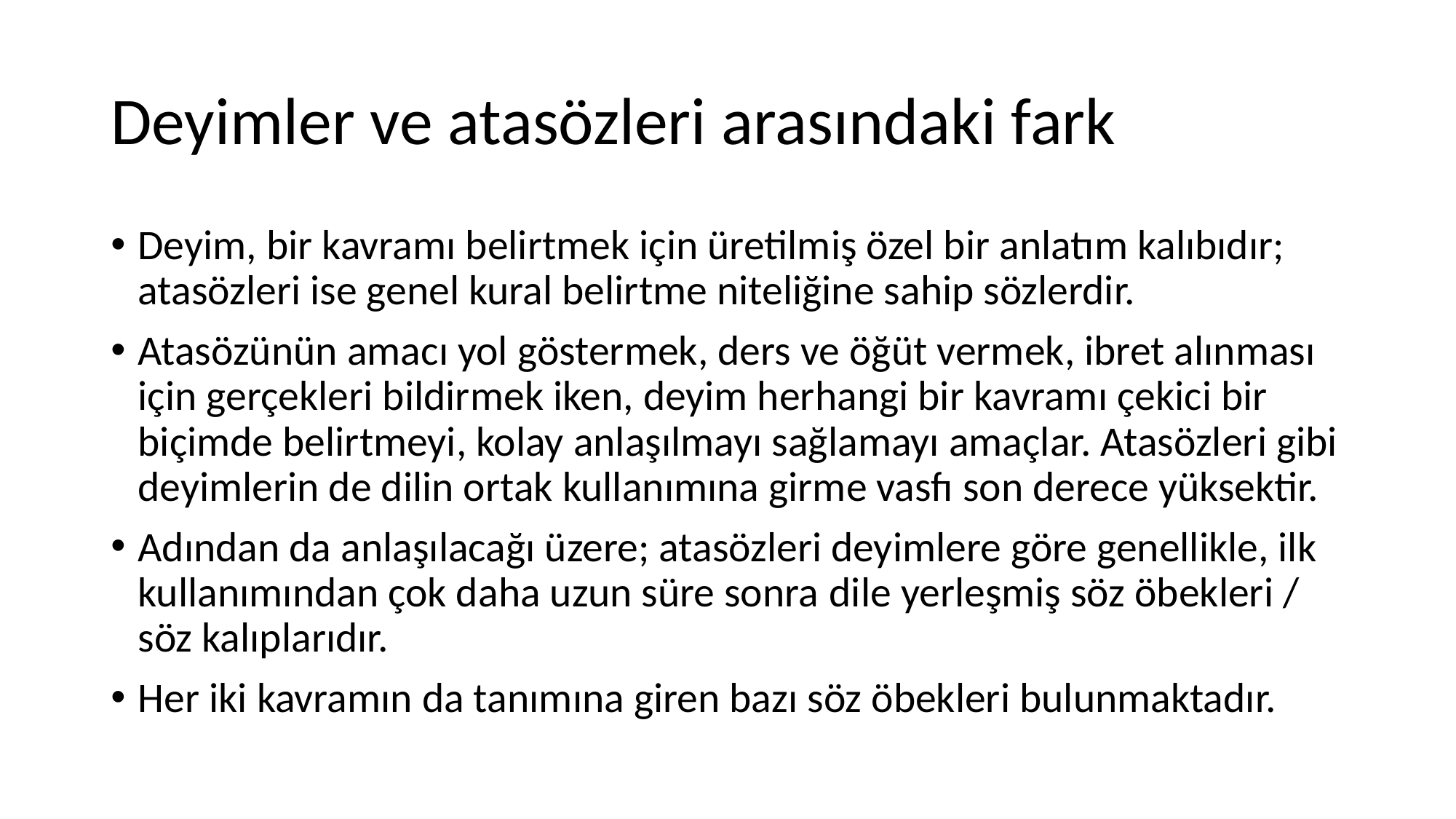

# Deyimler ve atasözleri arasındaki fark
Deyim, bir kavramı belirtmek için üretilmiş özel bir anlatım kalıbıdır; atasözleri ise genel kural belirtme niteliğine sahip sözlerdir.
Atasözünün amacı yol göstermek, ders ve öğüt vermek, ibret alınması için gerçekleri bildirmek iken, deyim herhangi bir kavramı çekici bir biçimde belirtmeyi, kolay anlaşılmayı sağlamayı amaçlar. Atasözleri gibi deyimlerin de dilin ortak kullanımına girme vasfı son derece yüksektir.
Adından da anlaşılacağı üzere; atasözleri deyimlere göre genellikle, ilk kullanımından çok daha uzun süre sonra dile yerleşmiş söz öbekleri / söz kalıplarıdır.
Her iki kavramın da tanımına giren bazı söz öbekleri bulunmaktadır.